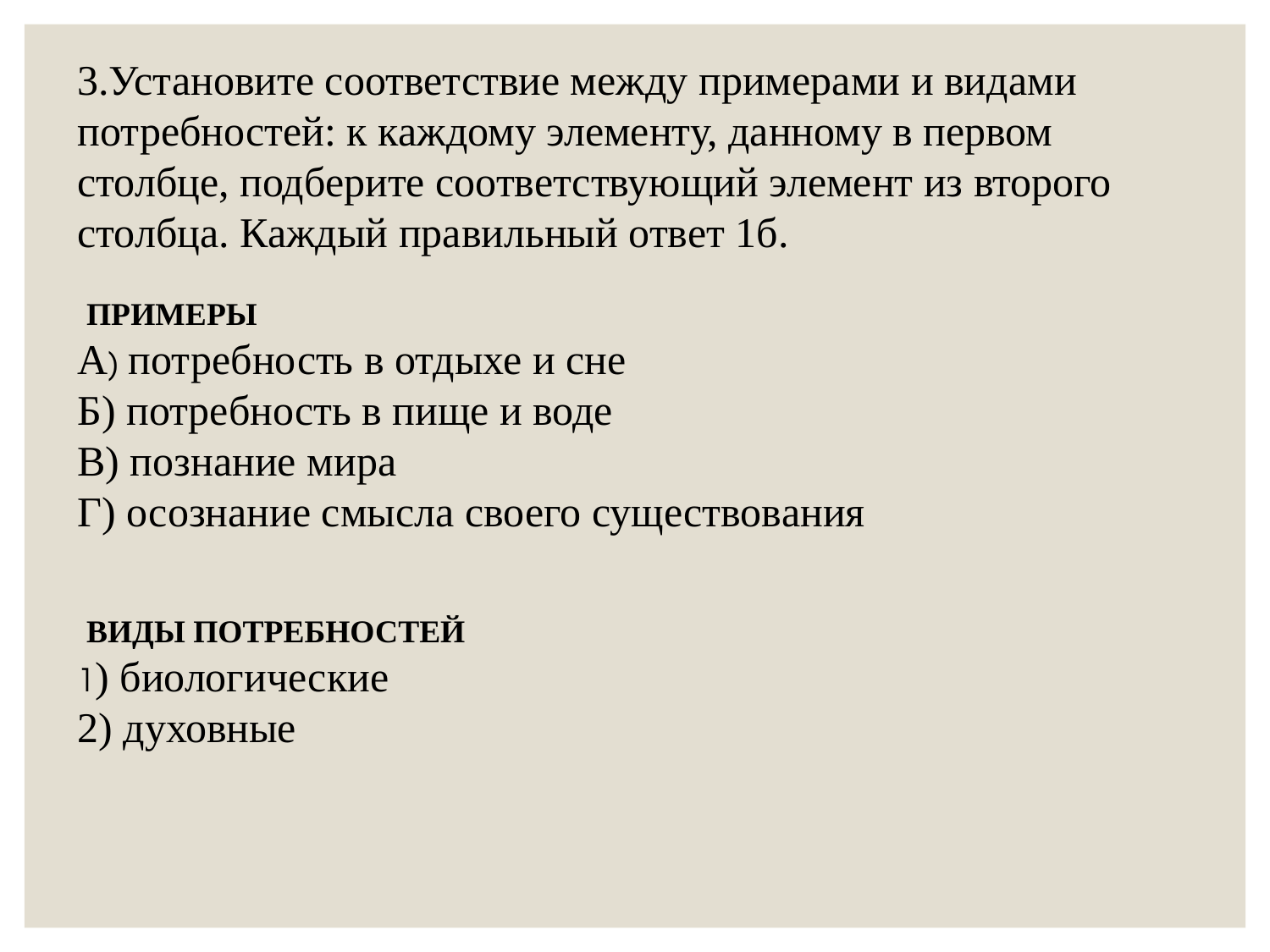

3.Установите соответствие между примерами и видами потребностей: к каждому элементу, данному в первом столбце, подберите соответствующий элемент из второго столбца. Каждый правильный ответ 1б.

 ПРИМЕРЫ
А) потребность в отдыхе и сне
Б) потребность в пище и воде
В) познание мира
Г) осознание смысла своего существования

 ВИДЫ ПОТРЕБНОСТЕЙ
1) биологические
2) духовные